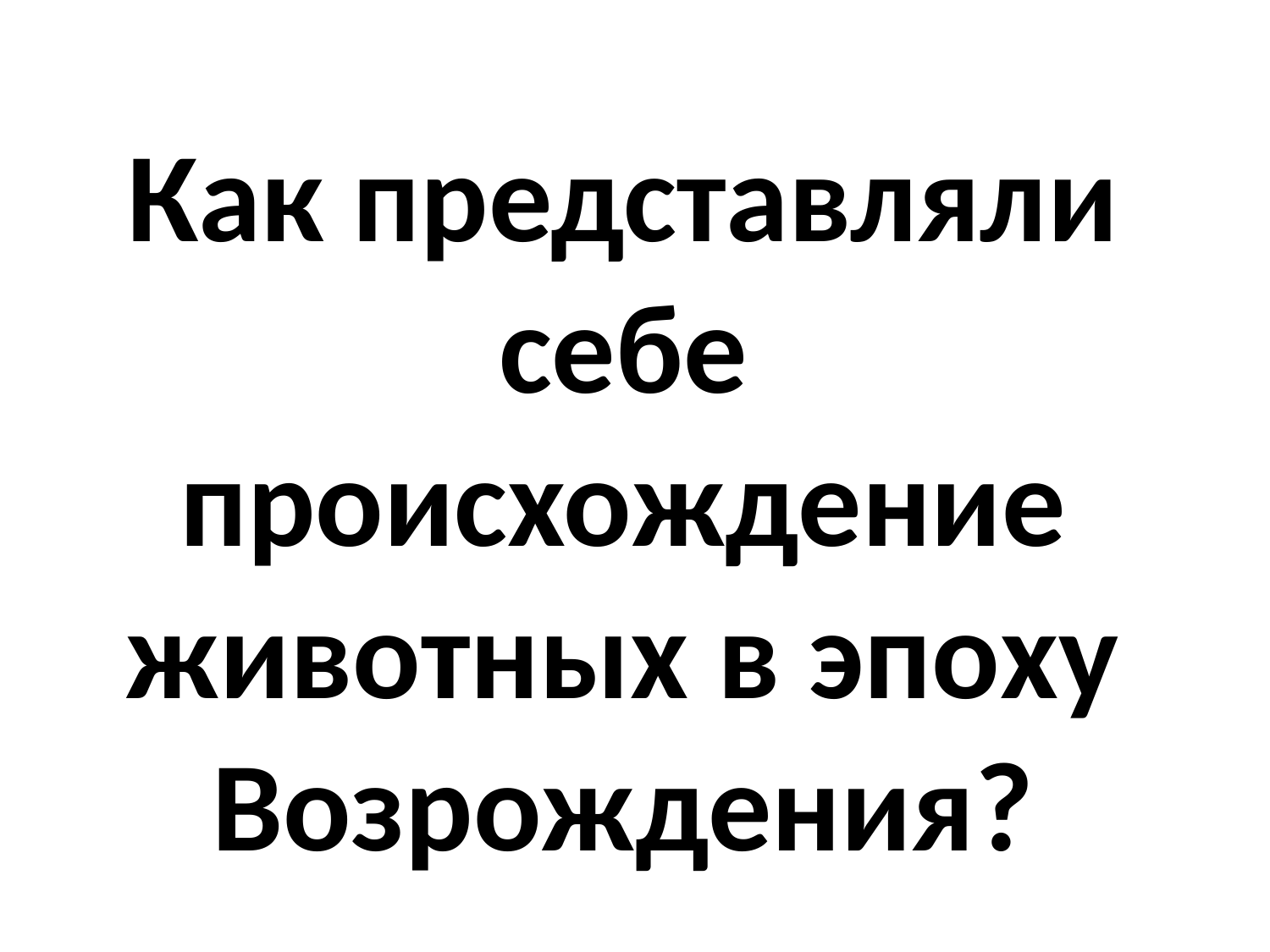

# Как представляли себе происхождение животных в эпоху Возрождения?